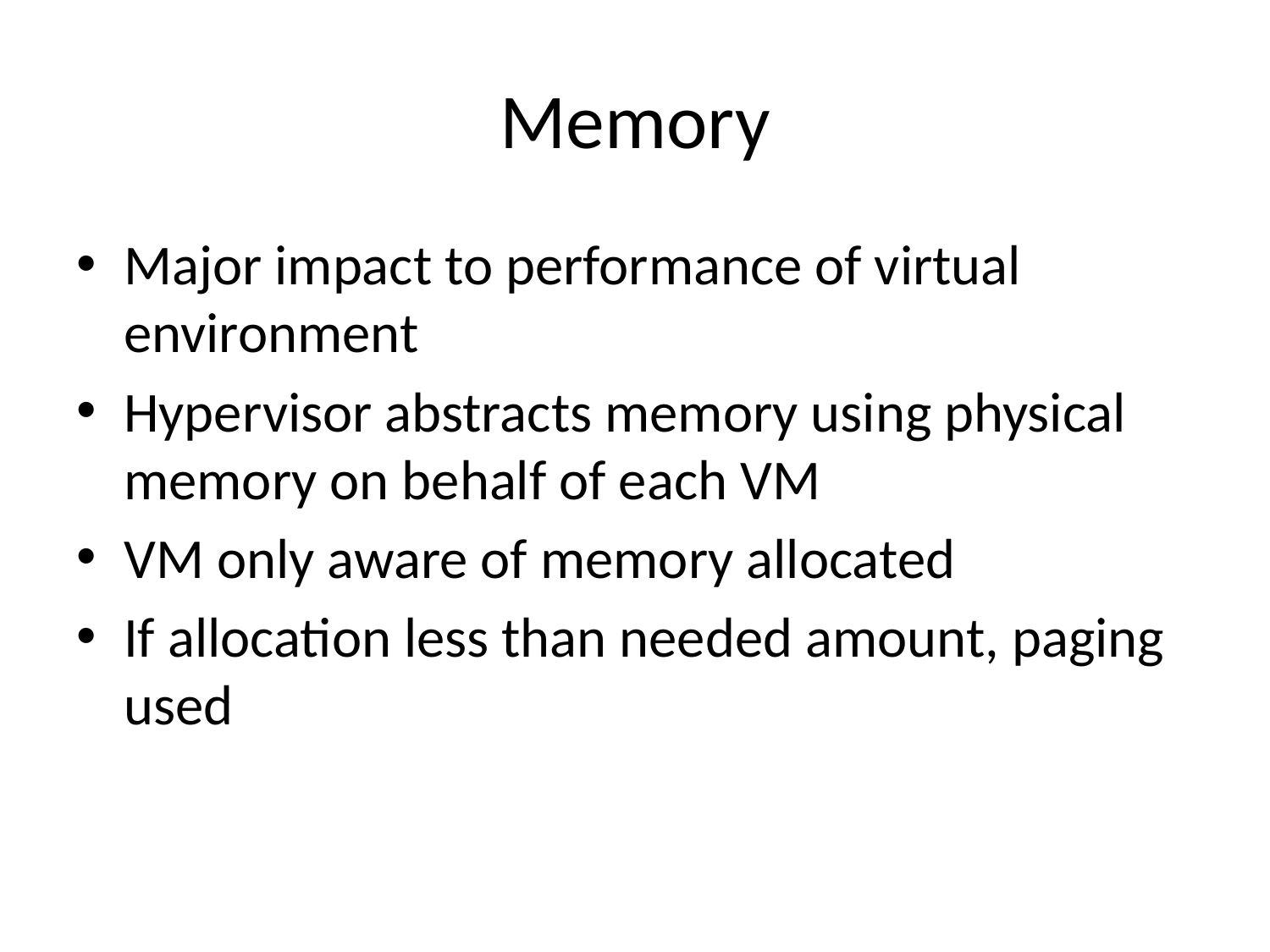

# Memory
Major impact to performance of virtual environment
Hypervisor abstracts memory using physical memory on behalf of each VM
VM only aware of memory allocated
If allocation less than needed amount, paging used